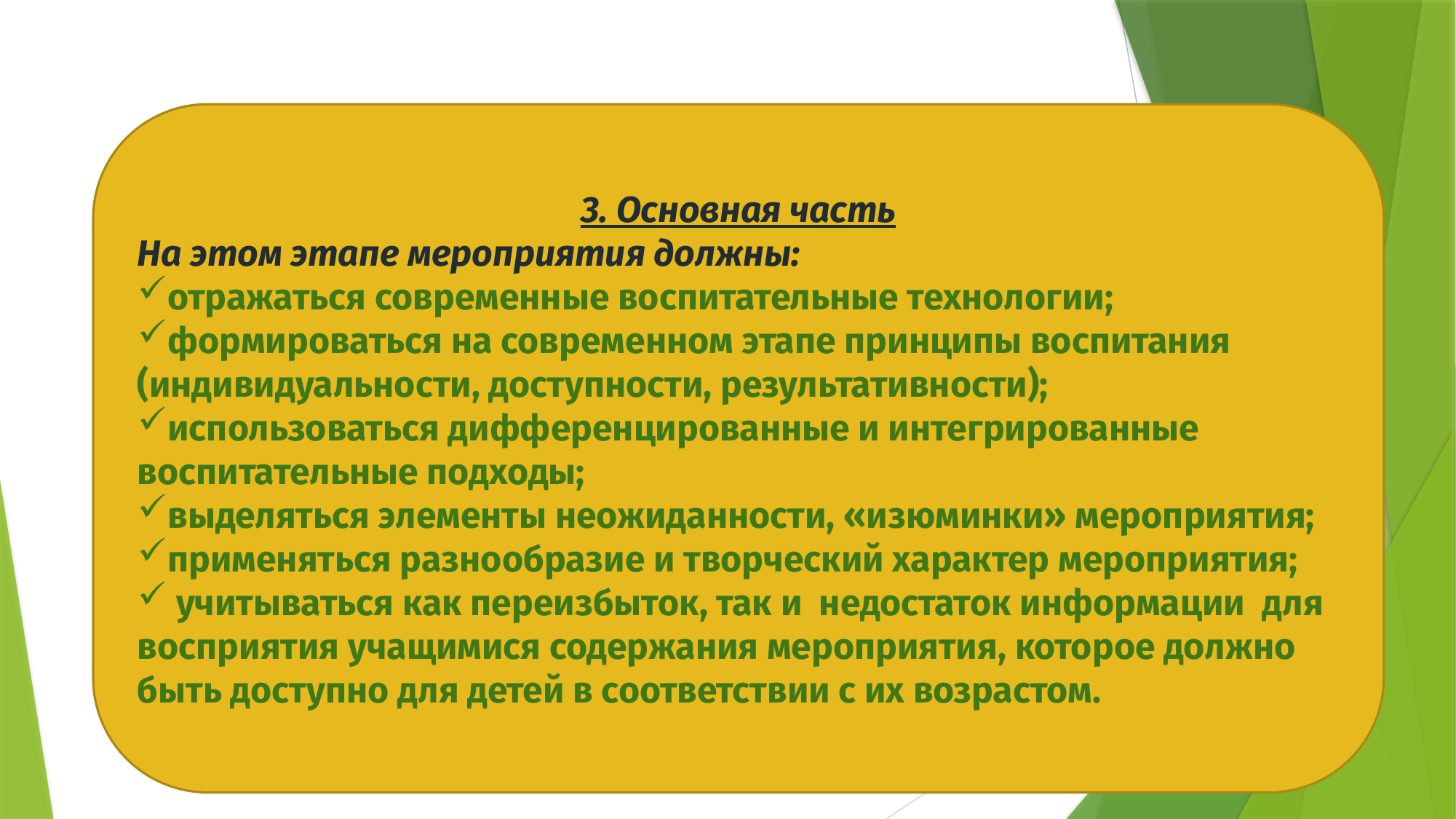

3. Основная часть
На этом этапе мероприятия должны:
отражаться современные воспитательные технологии;
формироваться на современном этапе принципы воспитания (индивидуальности, доступности, результативности);
использоваться дифференцированные и интегрированные воспитательные подходы;
выделяться элементы неожиданности, «изюминки» мероприятия;
применяться разнообразие и творческий характер мероприятия;
 учитываться как переизбыток, так и  недостаток информации  для восприятия учащимися содержания мероприятия, которое должно быть доступно для детей в соответствии с их возрастом.